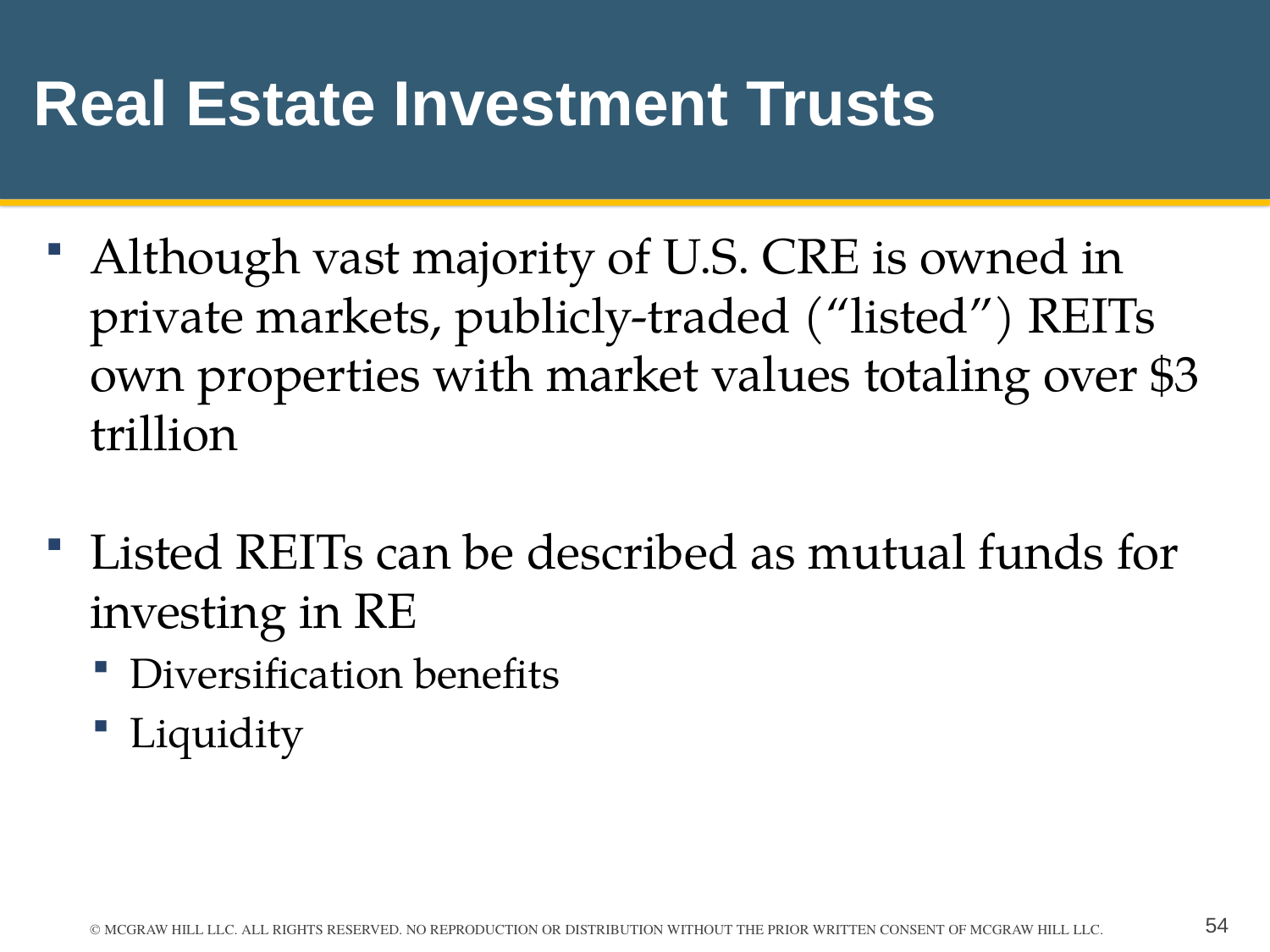

# Real Estate Investment Trusts
Although vast majority of U.S. CRE is owned in private markets, publicly-traded (“listed”) REITs own properties with market values totaling over $3 trillion

Listed REITs can be described as mutual funds for investing in RE
Diversification benefits
Liquidity

© MCGRAW HILL LLC. ALL RIGHTS RESERVED. NO REPRODUCTION OR DISTRIBUTION WITHOUT THE PRIOR WRITTEN CONSENT OF MCGRAW HILL LLC.
54